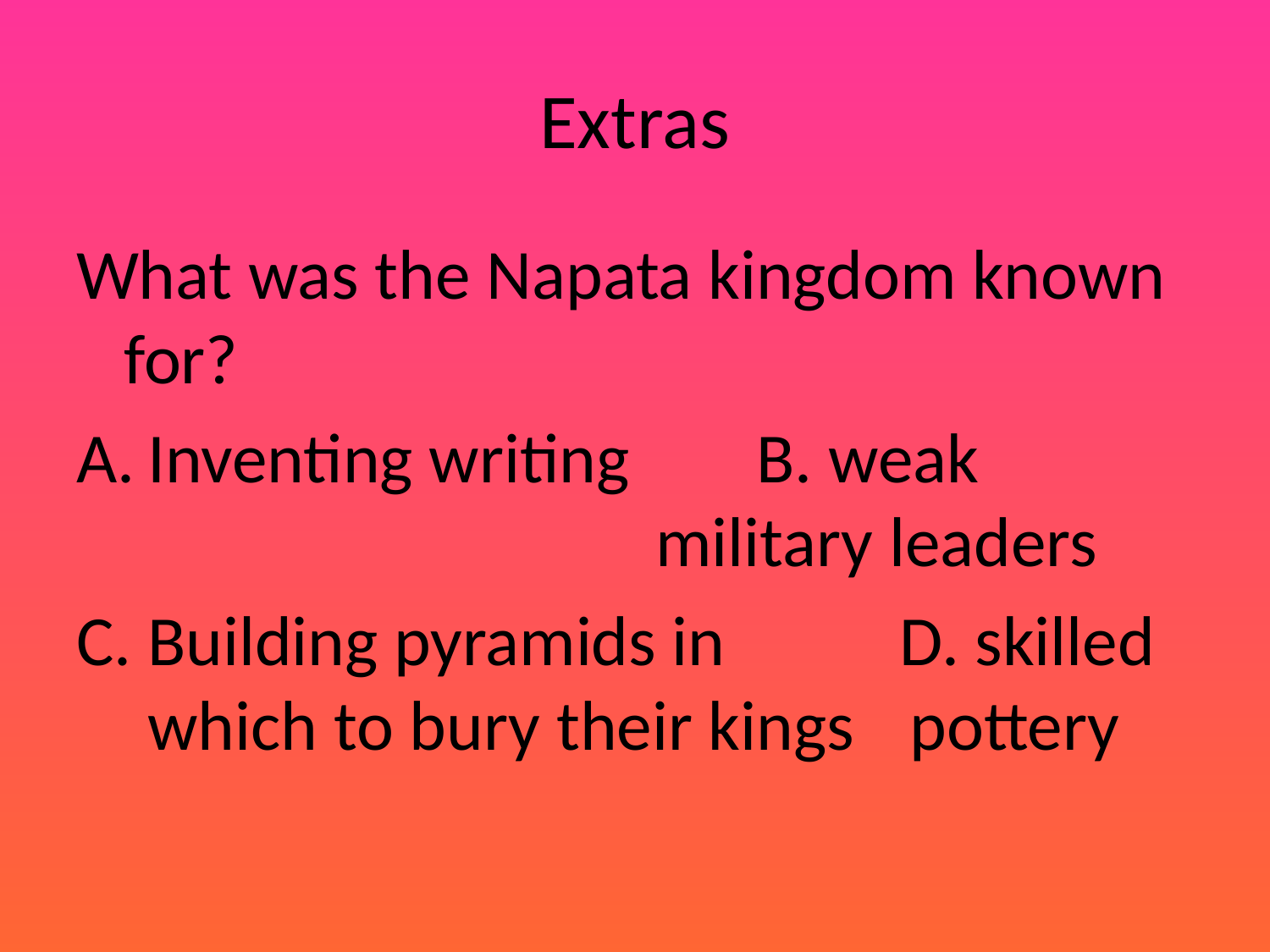

# Extras
What was the Napata kingdom known for?
Inventing writing        B. weak   						military leaders
Building pyramids in           D. skilled which to bury their kings	pottery